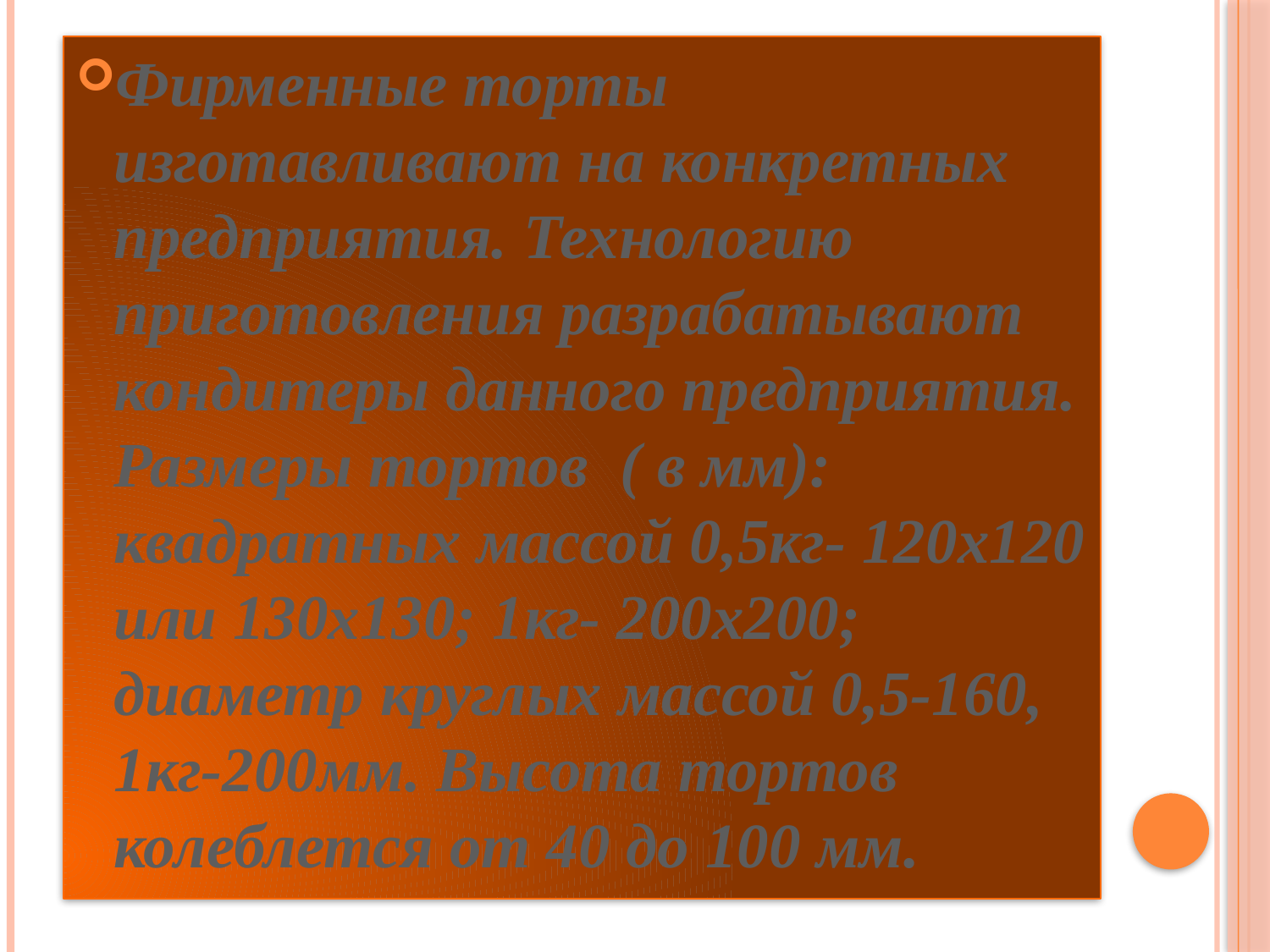

Фирменные торты изготавливают на конкретных предприятия. Технологию приготовления разрабатывают кондитеры данного предприятия. Размеры тортов  ( в мм): квадратных массой 0,5кг- 120x120 или 130x130; 1кг- 200x200; диаметр круглых массой 0,5-160, 1кг-200мм. Высота тортов колеблется от 40 до 100 мм.